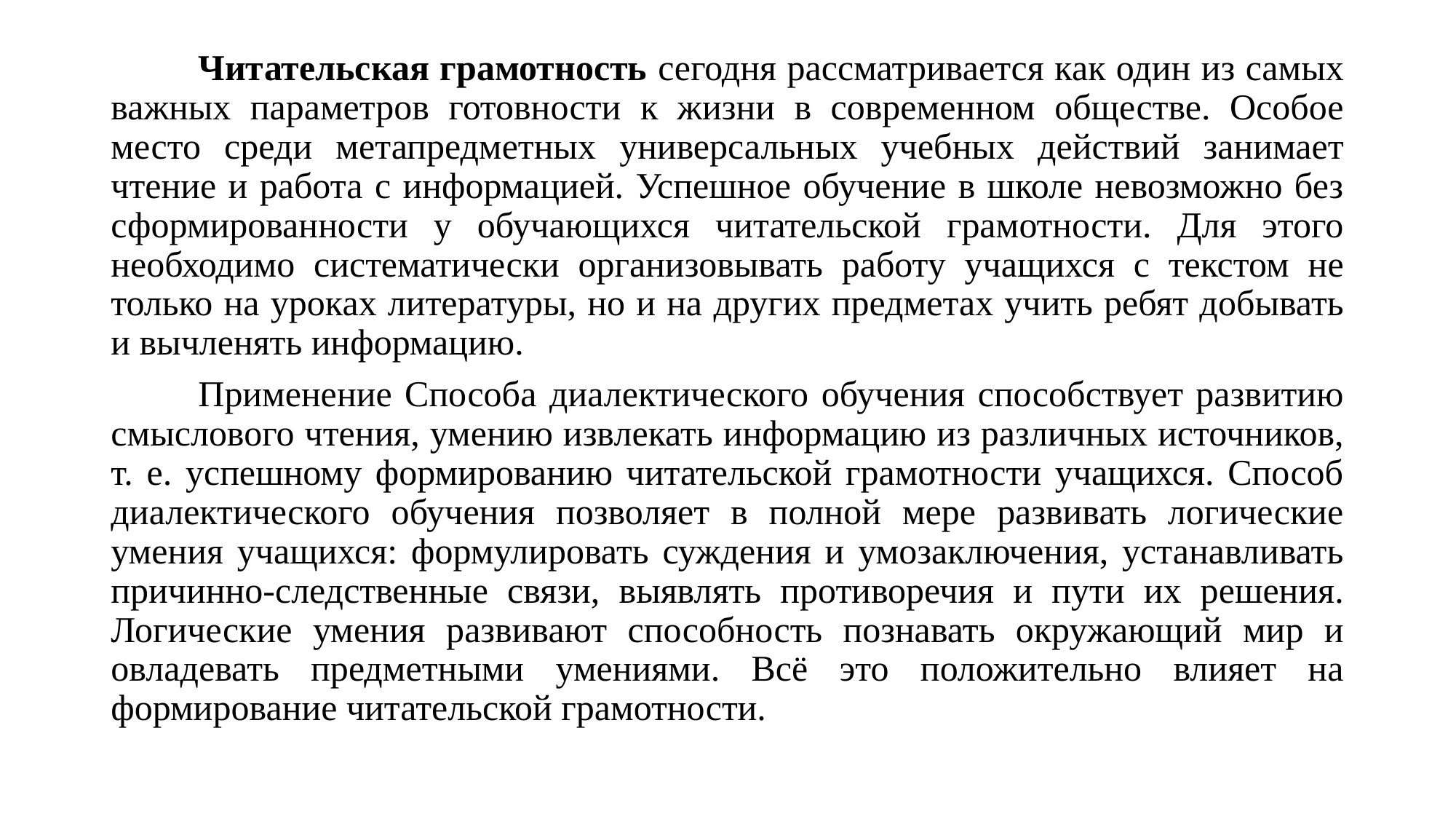

#
	Читательская грамотность сегодня рассматривается как один из самых важных параметров готовности к жизни в современном обществе. Особое место среди метапредметных универсальных учебных действий занимает чтение и работа с информацией. Успешное обучение в школе невозможно без сформированности у обучающихся читательской грамотности. Для этого необходимо систематически организовывать работу учащихся с текстом не только на уроках литературы, но и на других предметах учить ребят добывать и вычленять информацию.
	Применение Способа диалектического обучения способствует развитию смыслового чтения, умению извлекать информацию из различных источников, т. е. успешному формированию читательской грамотности учащихся. Способ диалектического обучения позволяет в полной мере развивать логические умения учащихся: формулировать суждения и умозаключения, устанавливать причинно-следственные связи, выявлять противоречия и пути их решения. Логические умения развивают способность познавать окружающий мир и овладевать предметными умениями. Всё это положительно влияет на формирование читательской грамотности.